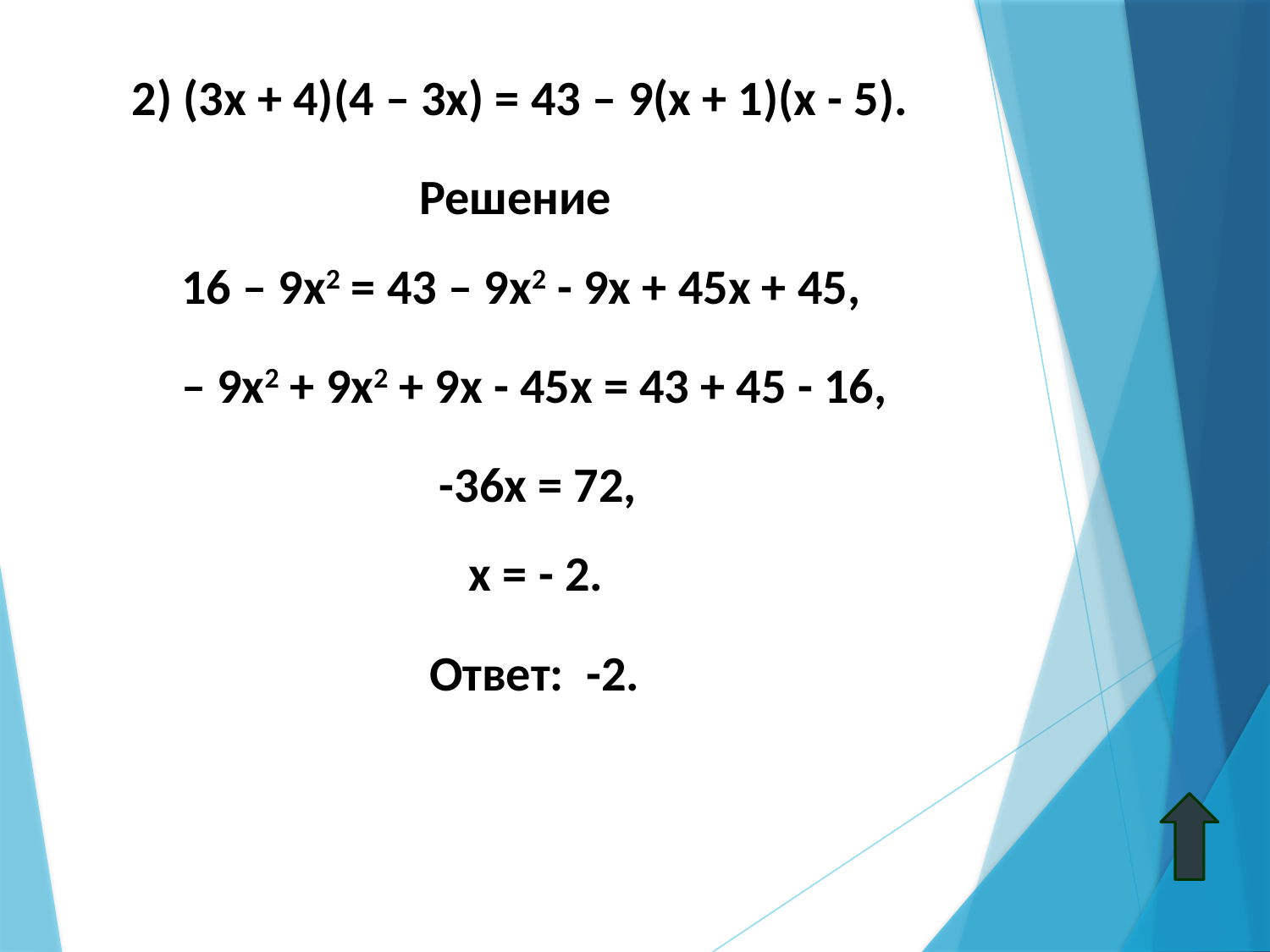

2) (3x + 4)(4 – 3x) = 43 – 9(x + 1)(x - 5).
Решение
16 – 9x2 = 43 – 9x2 - 9x + 45x + 45,
– 9x2 + 9x2 + 9x - 45x = 43 + 45 - 16,
-36x = 72,
x = - 2.
Ответ:  -2.